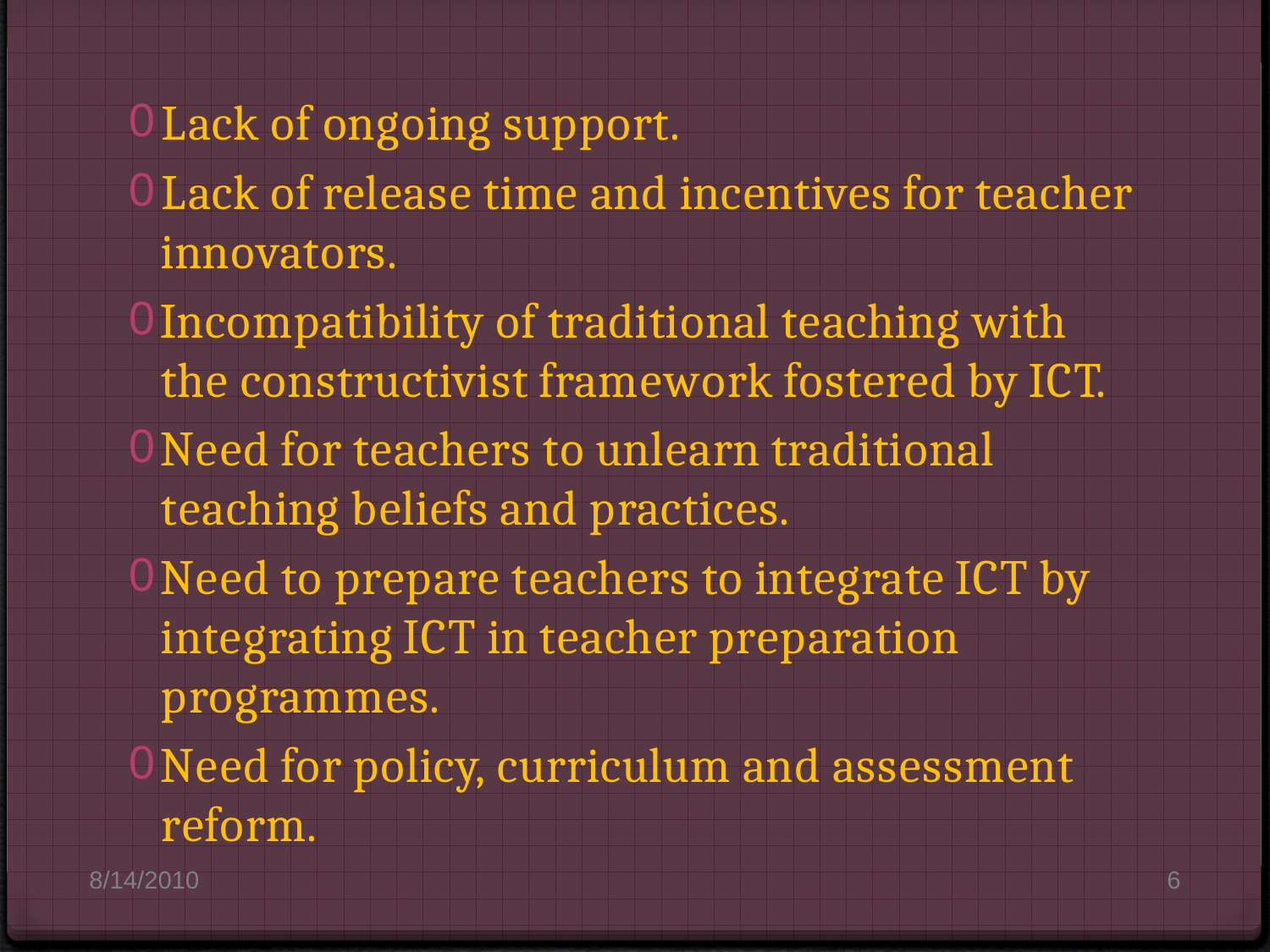

Lack of ongoing support.
Lack of release time and incentives for teacher innovators.
Incompatibility of traditional teaching with the constructivist framework fostered by ICT.
Need for teachers to unlearn traditional teaching beliefs and practices.
Need to prepare teachers to integrate ICT by integrating ICT in teacher preparation programmes.
Need for policy, curriculum and assessment reform.

8/14/2010

6